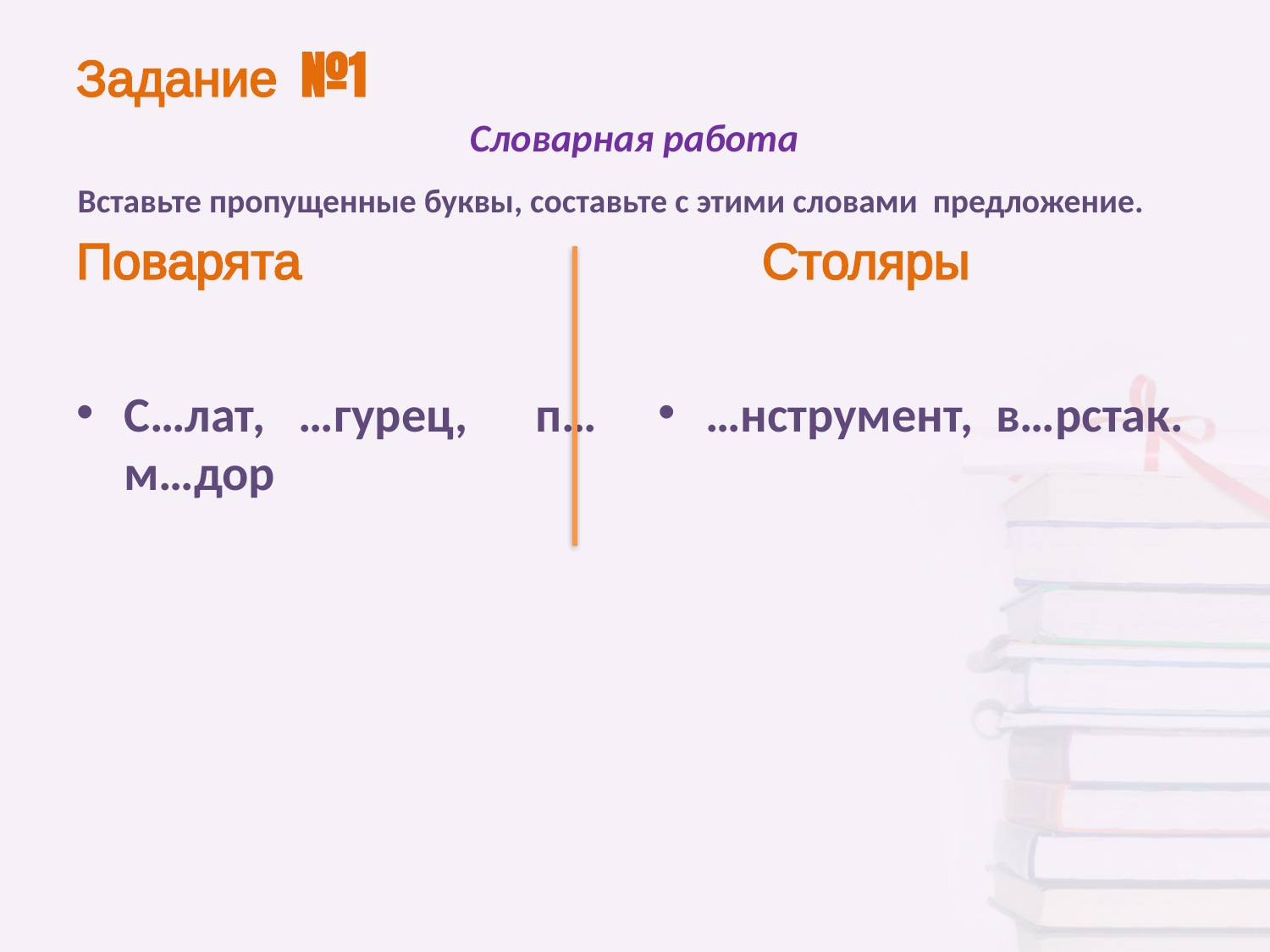

# Задание  №1 Поварята 				Столяры
Словарная работа
Вставьте пропущенные буквы, составьте с этими словами  предложение.
С…лат,   …гурец,      п…м…дор
…нструмент,  в…рстак.